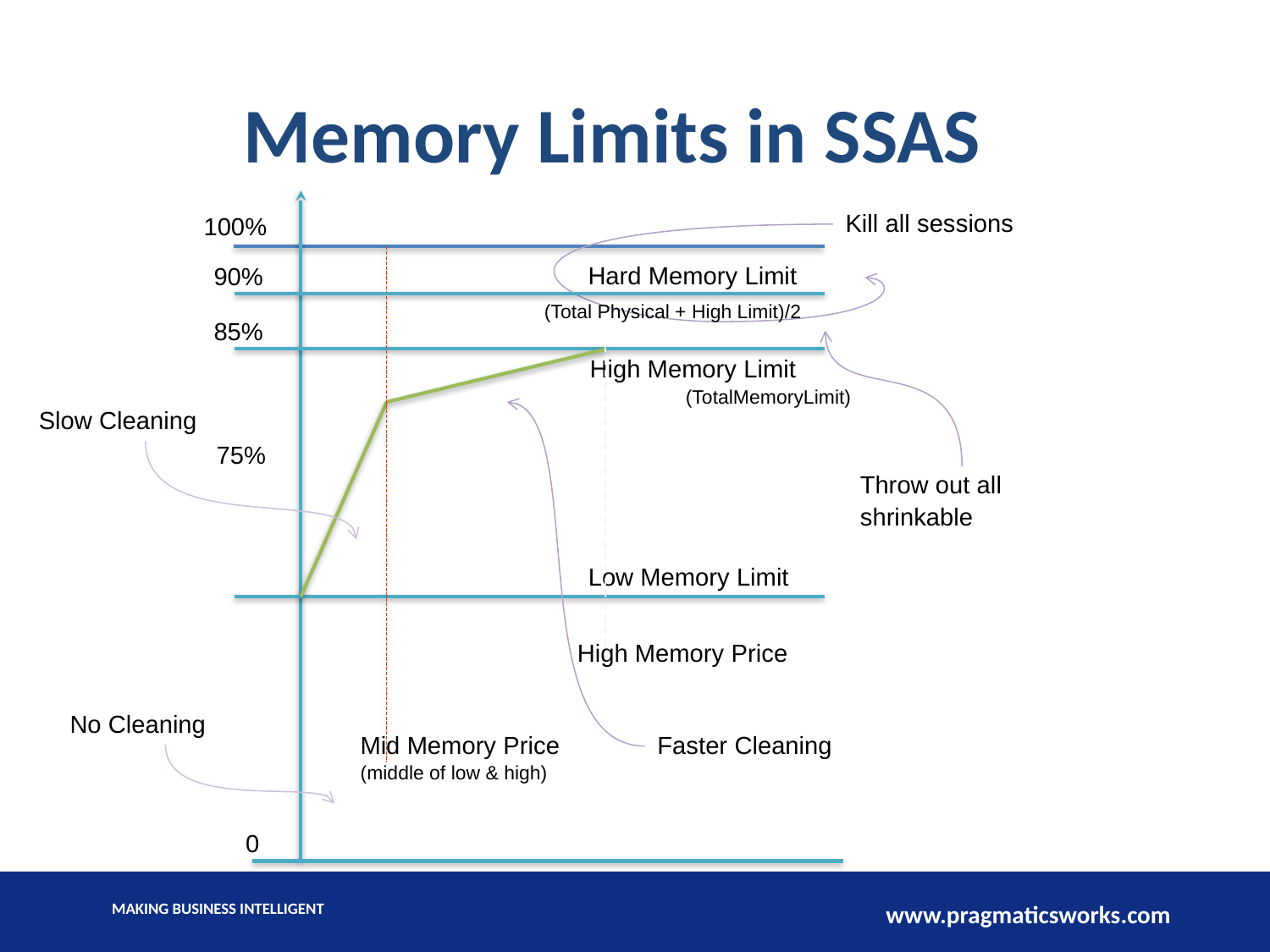

# Memory Limits in SSAS
Kill all sessions
100%
Hard Memory Limit
90%
(Total Physical + High Limit)/2
85%
High Memory Limit
(TotalMemoryLimit)
Slow Cleaning
75%
Throw out all
shrinkable
Low Memory Limit
High Memory Price
No Cleaning
Faster Cleaning
Mid Memory Price
(middle of low & high)
0

Making Business Intelligent
www.pragmaticsworks.com